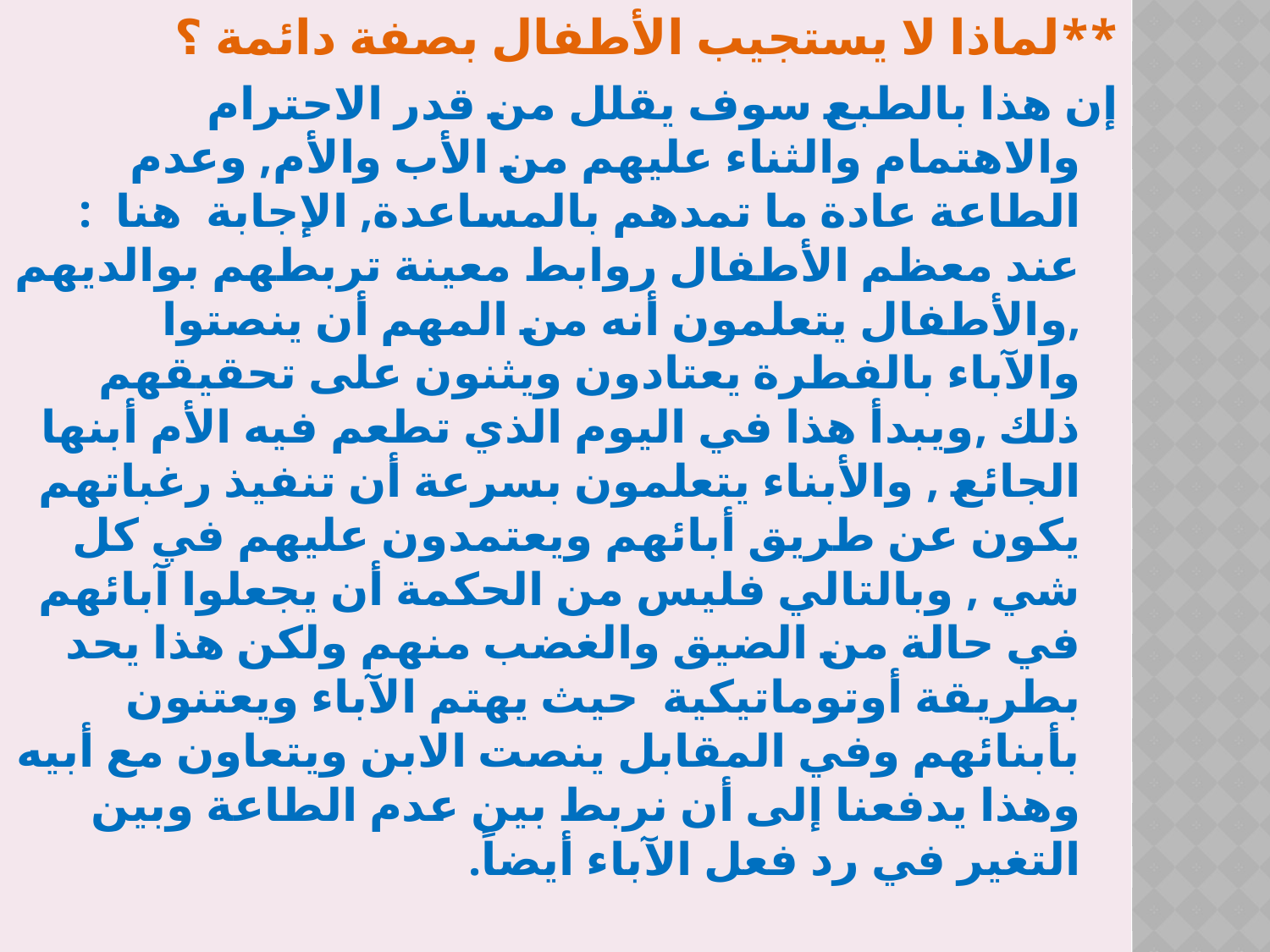

**لماذا لا يستجيب الأطفال بصفة دائمة ؟
إن هذا بالطبع سوف يقلل من قدر الاحترام والاهتمام والثناء عليهم من الأب والأم, وعدم الطاعة عادة ما تمدهم بالمساعدة, الإجابة  هنا  : عند معظم الأطفال روابط معينة تربطهم بوالديهم ,والأطفال يتعلمون أنه من المهم أن ينصتوا  والآباء بالفطرة يعتادون ويثنون على تحقيقهم ذلك ,ويبدأ هذا في اليوم الذي تطعم فيه الأم أبنها الجائع , والأبناء يتعلمون بسرعة أن تنفيذ رغباتهم يكون عن طريق أبائهم ويعتمدون عليهم في كل شي , وبالتالي فليس من الحكمة أن يجعلوا آبائهم في حالة من الضيق والغضب منهم ولكن هذا يحد بطريقة أوتوماتيكية  حيث يهتم الآباء ويعتنون بأبنائهم وفي المقابل ينصت الابن ويتعاون مع أبيه وهذا يدفعنا إلى أن نربط بين عدم الطاعة وبين التغير في رد فعل الآباء أيضاً.